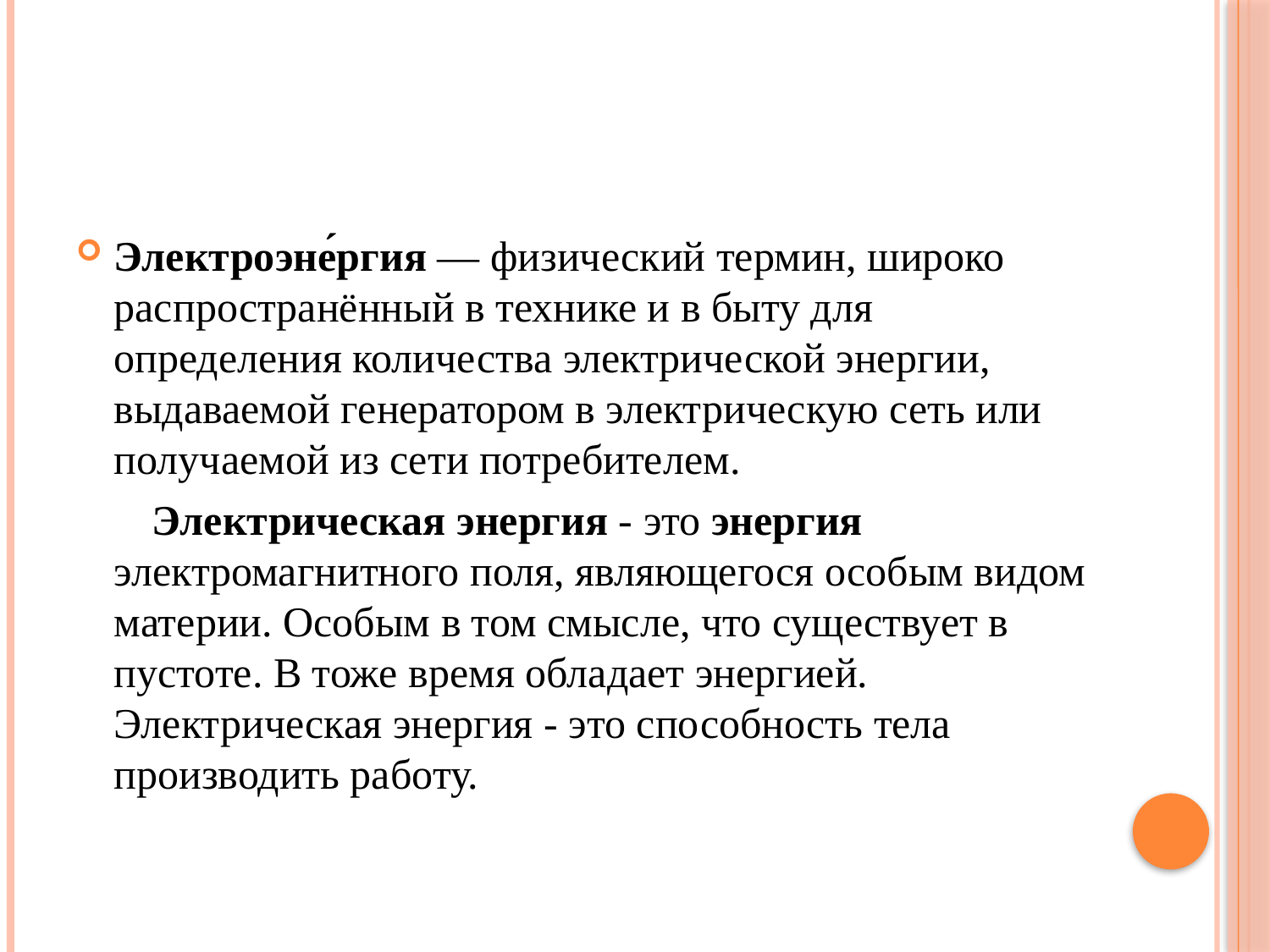

#
Электроэне́ргия — физический термин, широко распространённый в технике и в быту для определения количества электрической энергии, выдаваемой генератором в электрическую сеть или получаемой из сети потребителем.
Электрическая энергия - это энергия электромагнитного поля, являющегося особым видом материи. Особым в том смысле, что существует в пустоте. В тоже время обладает энергией. Электрическая энергия - это способность тела производить работу.